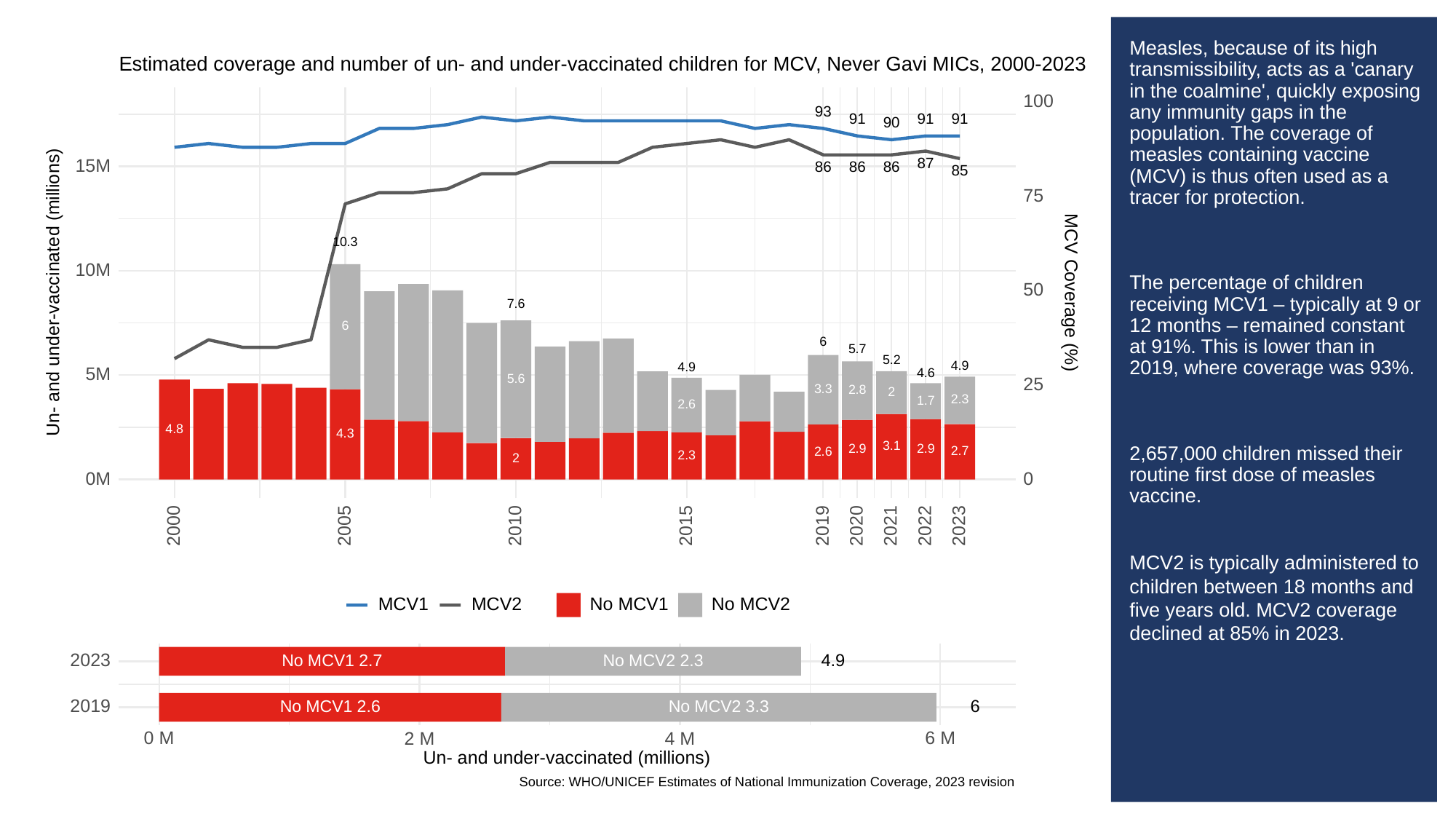

# Measles, because of its high transmissibility, acts as a 'canary in the coalmine', quickly exposing any immunity gaps in the population. The coverage of measles containing vaccine (MCV) is thus often used as a tracer for protection.

The percentage of children receiving MCV1 – typically at 9 or 12 months – remained constant at 91%. This is lower than in 2019, where coverage was 93%.

2,657,000 children missed their routine first dose of measles vaccine.

MCV2 is typically administered to children between 18 months and five years old. MCV2 coverage declined at 85% in 2023.

Estimated coverage and number of un- and under-vaccinated children for MCV, Never Gavi MICs, 2000-2023

100
93
91
91
91

90

87
15M
86
86
86
85

75

10.3
10M

50

Un- and under-vaccinated (millions)
MCV Coverage (%)

7.6

6

6

5.7

5.2

4.9
4.9
5M
4.6

5.6

25

3.3
2.8

2

2.3
1.7
2.6

4.8

4.3

3.1

2.9
2.9
2.7
2.6
2.3
2
0M
0

2023
2000
2005
2010
2015
2019
2020
2021
2022

MCV1
MCV2
No MCV1
No MCV2

2023
4.9
No MCV2 2.3
No MCV1 2.7

2019
6
No MCV2 3.3
No MCV1 2.6

0 M
6 M
2 M
4 M
Un- and under-vaccinated (millions)
Source: WHO/UNICEF Estimates of National Immunization Coverage, 2023 revision